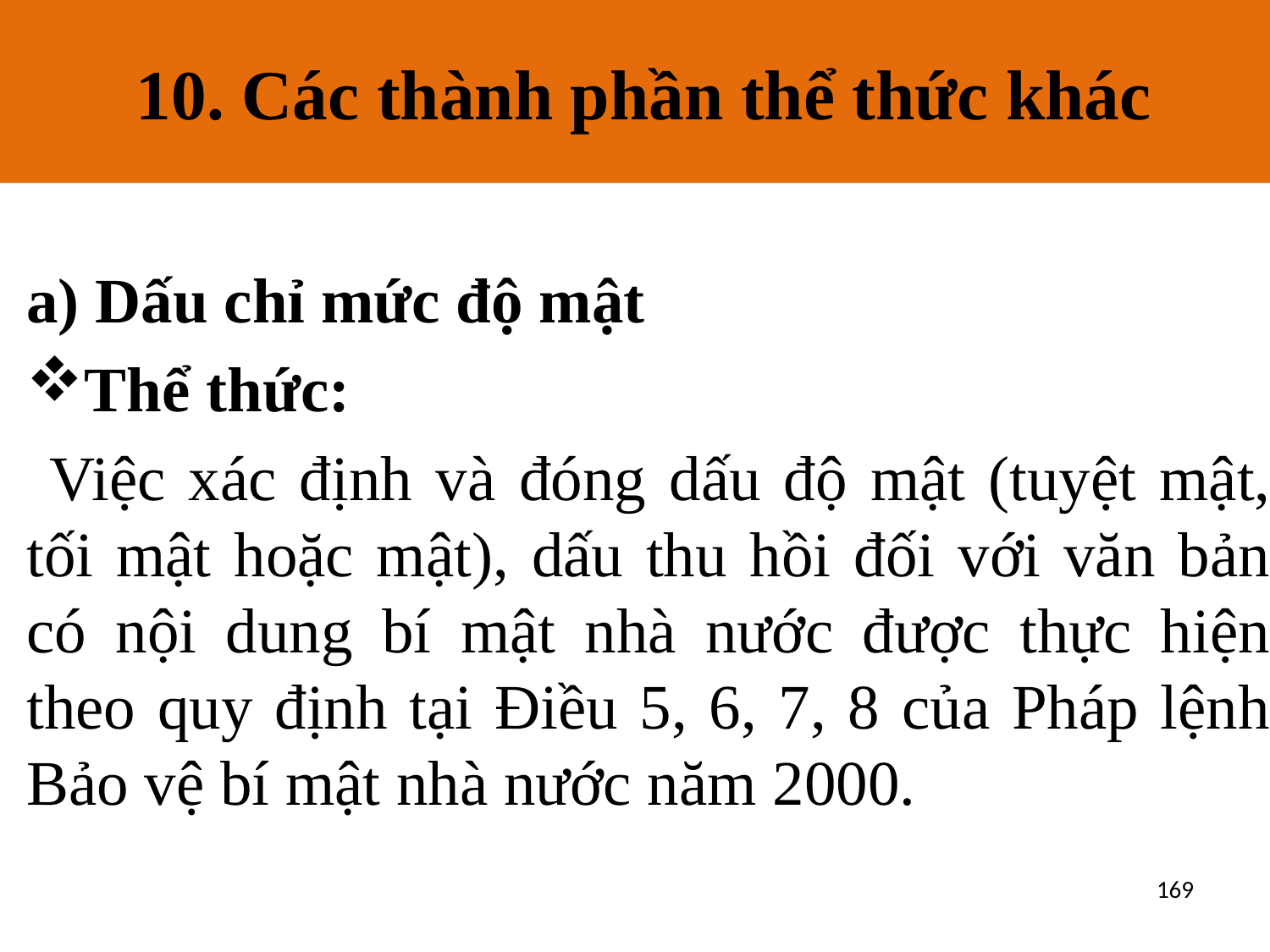

10. Các thành phần thể thức khác
# 10. 10. Các thành phần thể thức khác Các thành phần thể thức khác
a) Dấu chỉ mức độ mật
Thể thức:
 Việc xác định và đóng dấu độ mật (tuyệt mật, tối mật hoặc mật), dấu thu hồi đối với văn bản có nội dung bí mật nhà nước được thực hiện theo quy định tại Điều 5, 6, 7, 8 của Pháp lệnh Bảo vệ bí mật nhà nước năm 2000.

169